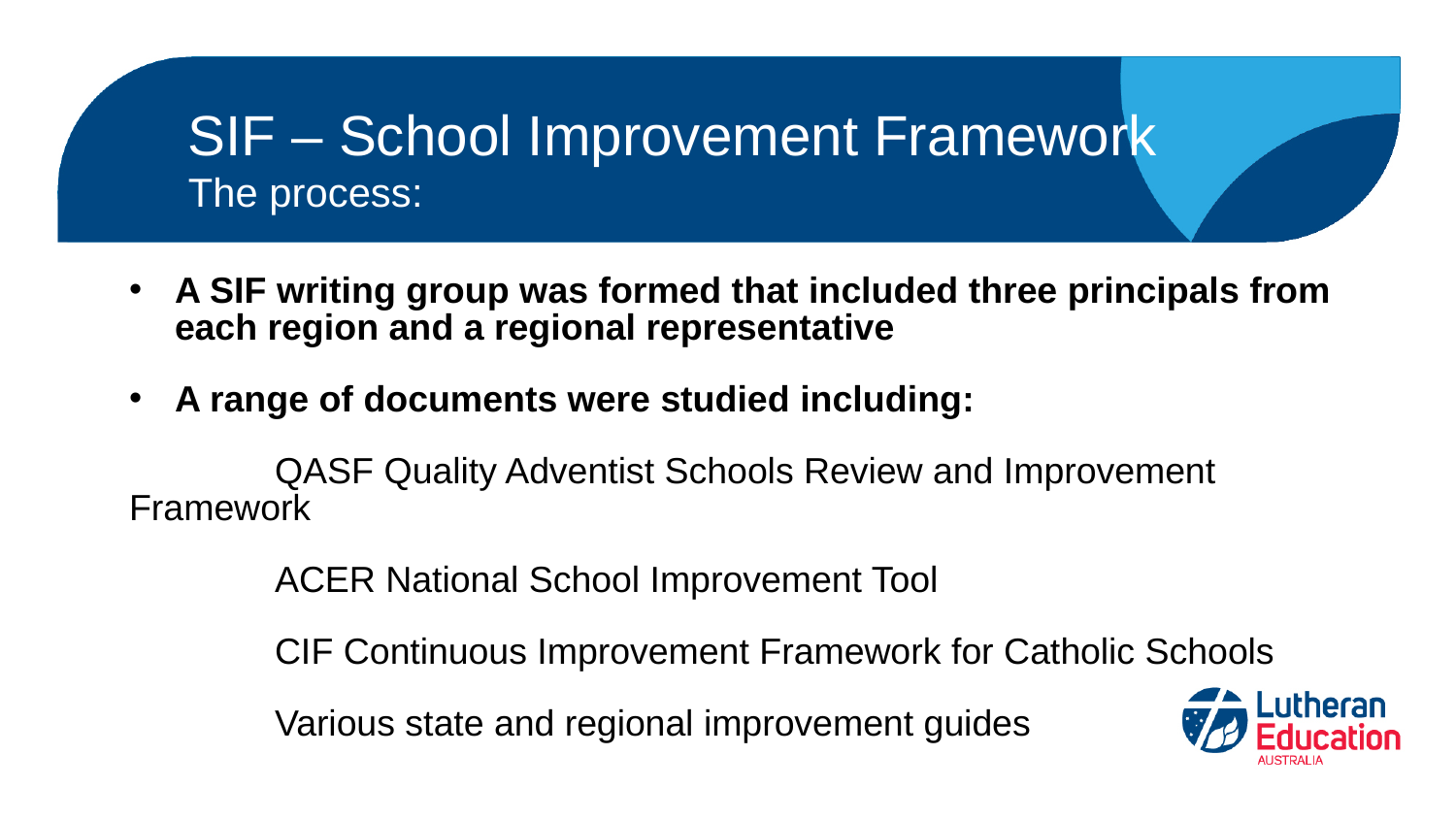

# SIF – School Improvement Framework
The process:
A SIF writing group was formed that included three principals from each region and a regional representative
A range of documents were studied including:
	QASF Quality Adventist Schools Review and Improvement Framework
	ACER National School Improvement Tool
	CIF Continuous Improvement Framework for Catholic Schools
	Various state and regional improvement guides